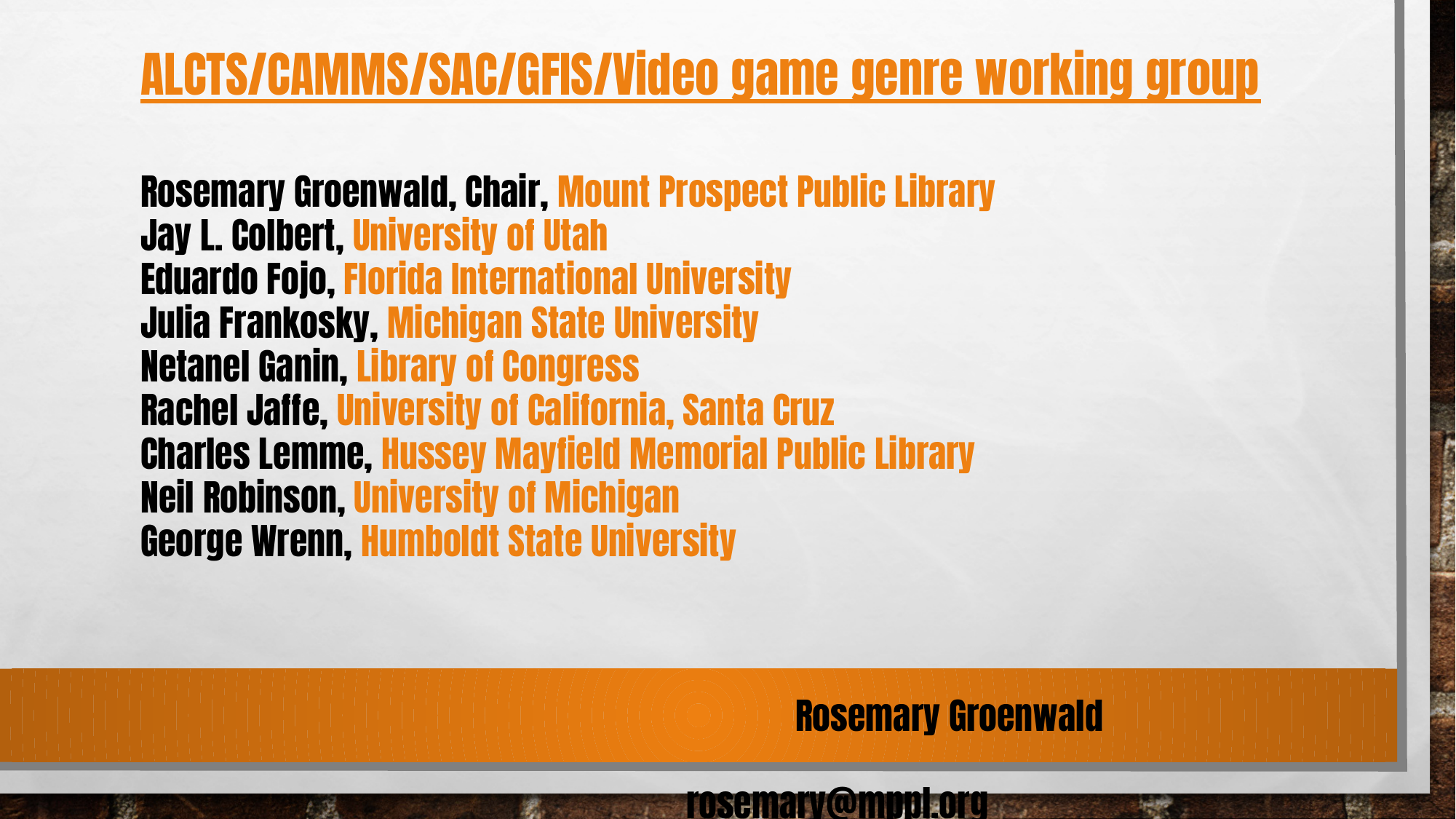

ALCTS/CAMMS/SAC/GFIS/Video game genre working group

Rosemary Groenwald, Chair, Mount Prospect Public Library
Jay L. Colbert, University of Utah
Eduardo Fojo, Florida International University
Julia Frankosky, Michigan State University
Netanel Ganin, Library of Congress
Rachel Jaffe, University of California, Santa Cruz
Charles Lemme, Hussey Mayfield Memorial Public Library
Neil Robinson, University of Michigan
George Wrenn, Humboldt State University
																																				Rosemary Groenwald
															rosemary@mppl.org